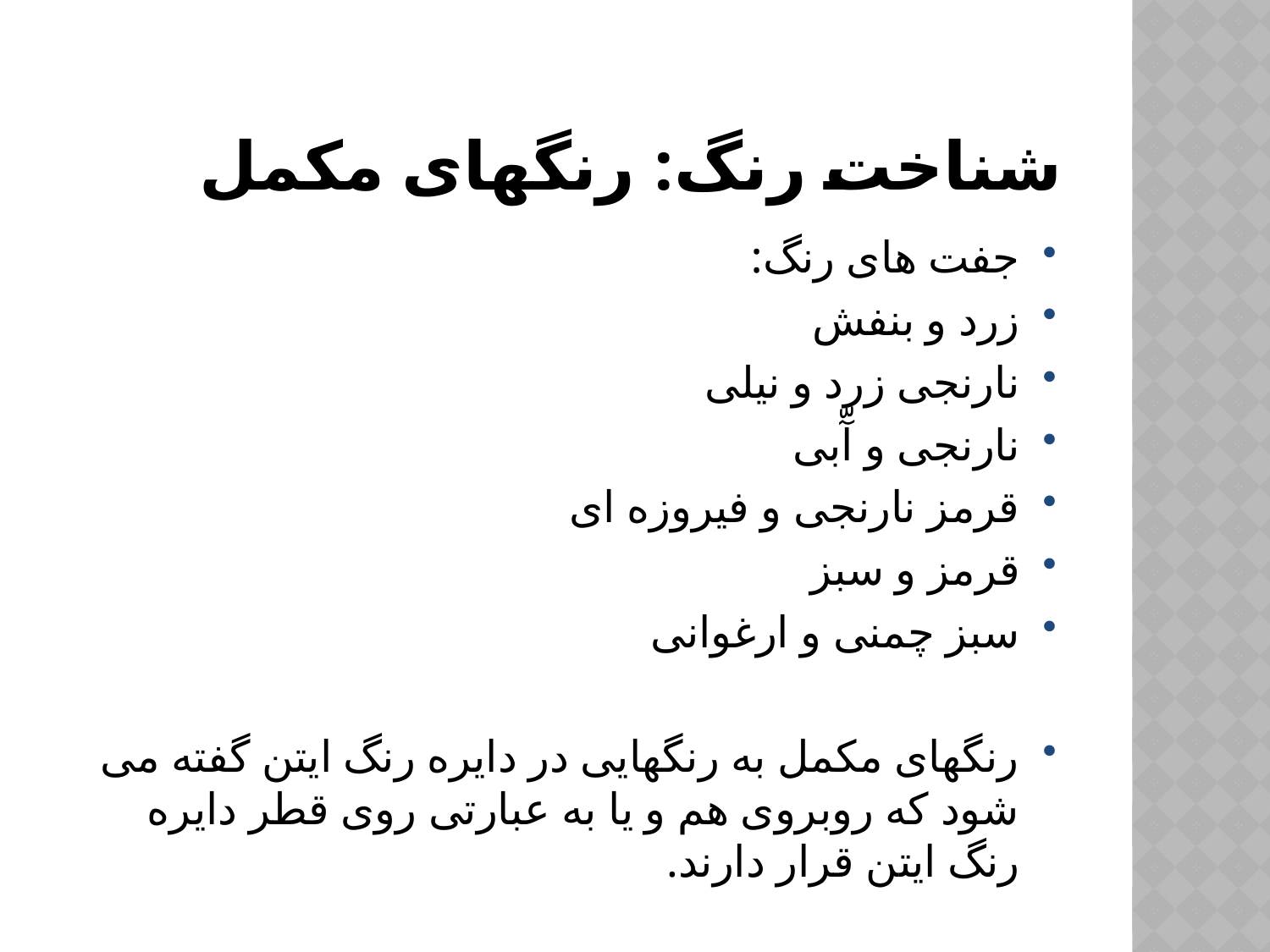

# شناخت رنگ: رنگهای مکمل
جفت های رنگ:
زرد و بنفش
نارنجی زرد و نیلی
نارنجی و آّبی
قرمز نارنجی و فیروزه ای
قرمز و سبز
سبز چمنی و ارغوانی

رنگهای مکمل به رنگهایی در دایره رنگ ایتن گفته می شود که روبروی هم و یا به عبارتی روی قطر دایره رنگ ایتن قرار دارند.